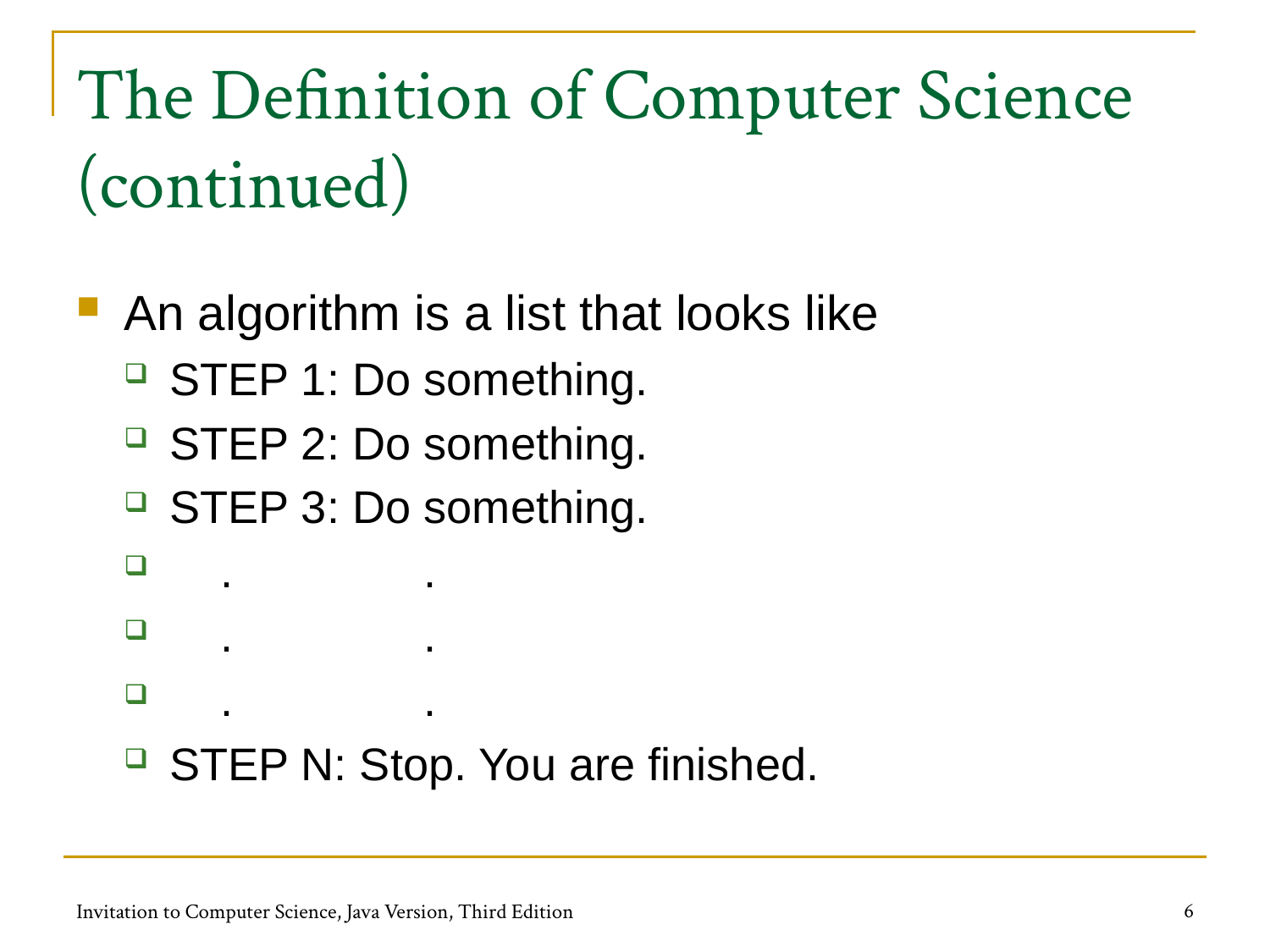

# The Definition of Computer Science (continued)
An algorithm is a list that looks like
STEP 1: Do something.
STEP 2: Do something.
STEP 3: Do something.
    . 		.
    . 		.
    . 		.
STEP N: Stop. You are finished.
6
Invitation to Computer Science, Java Version, Third Edition